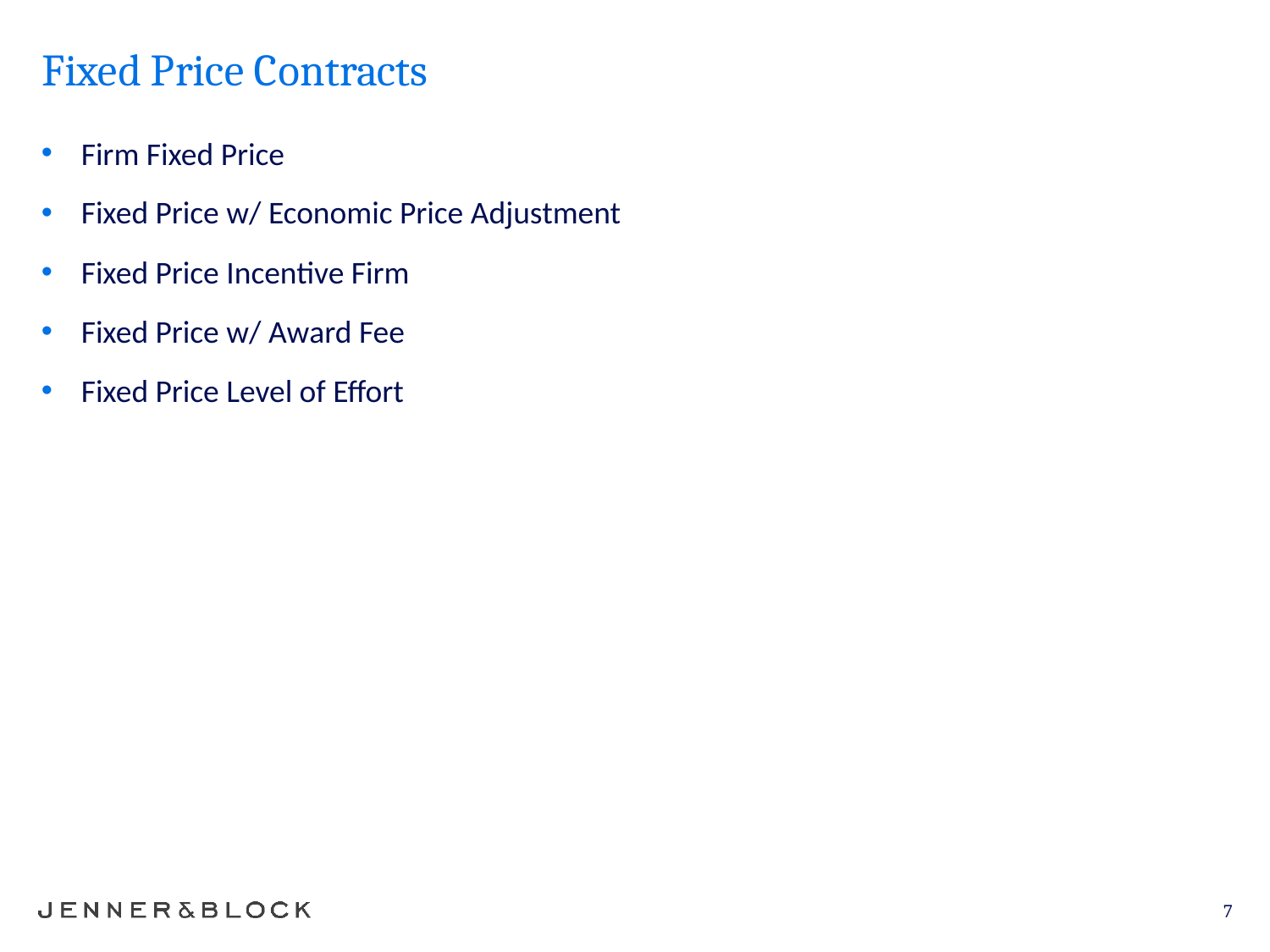

# Fixed Price Contracts
Firm Fixed Price
Fixed Price w/ Economic Price Adjustment
Fixed Price Incentive Firm
Fixed Price w/ Award Fee
Fixed Price Level of Effort